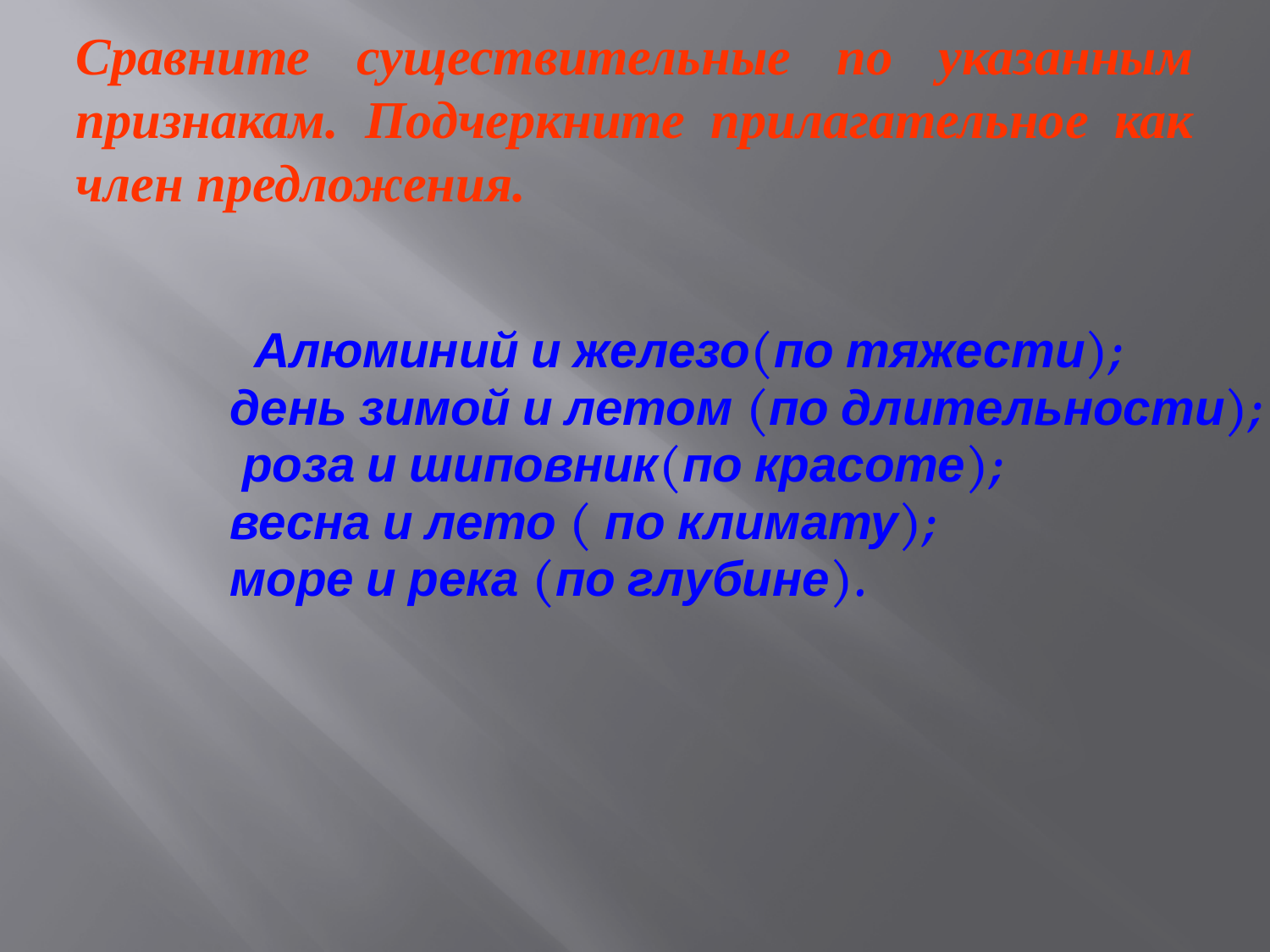

# Сравните существительные по указанным признакам. Подчеркните прилагательное как член предложения.
  Алюминий и железо(по тяжести);
день зимой и летом (по длительности);
 роза и шиповник(по красоте);
весна и лето ( по климату);
море и река (по глубине).